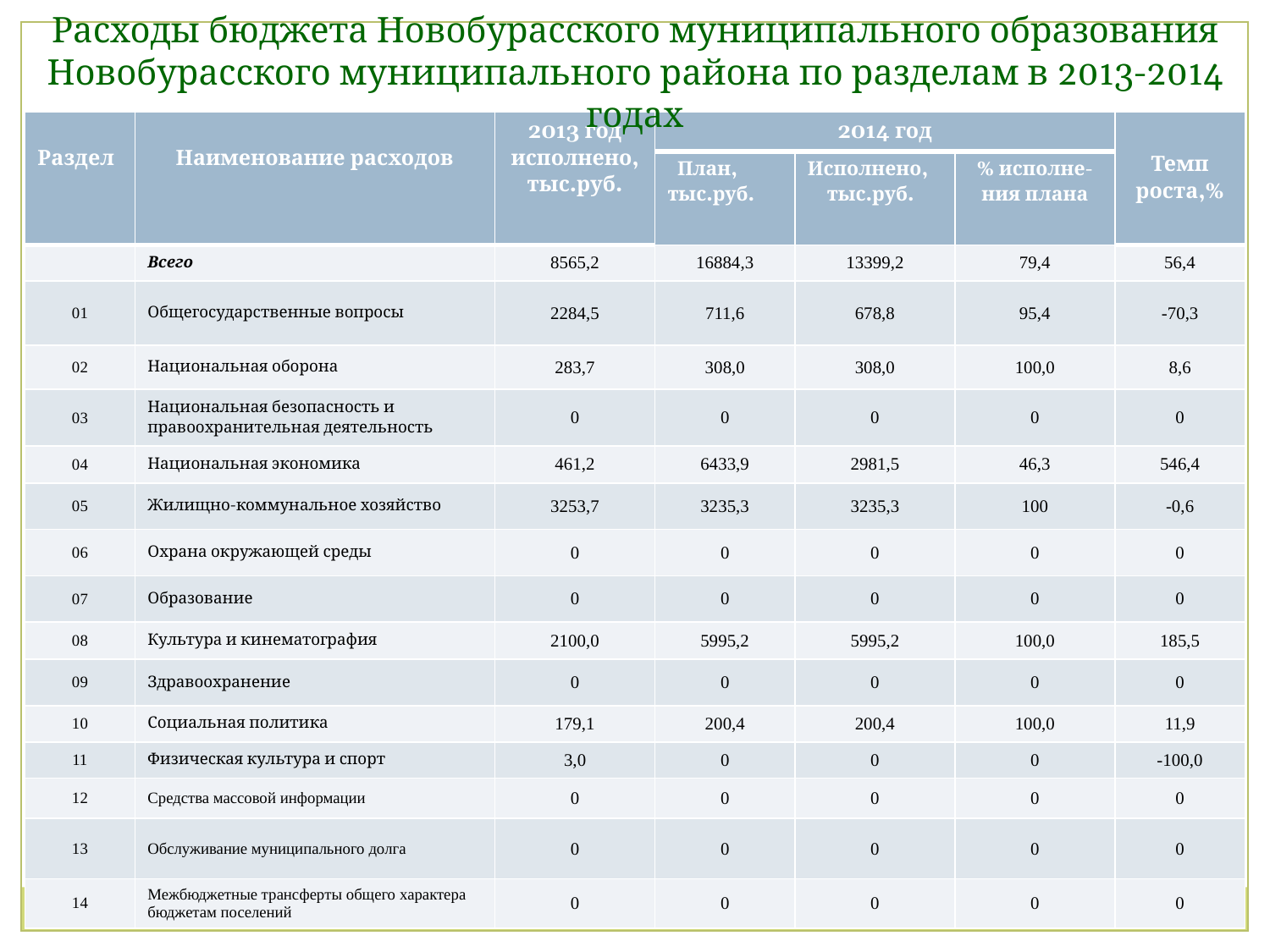

Расходы бюджета Новобурасского муниципального образования Новобурасского муниципального района по разделам в 2013-2014 годах
| Раздел | Наименование расходов | 2013 год исполнено, тыс.руб. | 2014 год |  |  | Темп роста,% |
| --- | --- | --- | --- | --- | --- | --- |
|  |  |  | План, тыс.руб. | Исполнено, тыс.руб. | % исполне- ния плана |  |
|  | Всего | 8565,2 | 16884,3 | 13399,2 | 79,4 | 56,4 |
| 01 | Общегосударственные вопросы | 2284,5 | 711,6 | 678,8 | 95,4 | -70,3 |
| 02 | Национальная оборона | 283,7 | 308,0 | 308,0 | 100,0 | 8,6 |
| 03 | Национальная безопасность и правоохранительная деятельность | 0 | 0 | 0 | 0 | 0 |
| 04 | Национальная экономика | 461,2 | 6433,9 | 2981,5 | 46,3 | 546,4 |
| 05 | Жилищно-коммунальное хозяйство | 3253,7 | 3235,3 | 3235,3 | 100 | -0,6 |
| 06 | Охрана окружающей среды | 0 | 0 | 0 | 0 | 0 |
| 07 | Образование | 0 | 0 | 0 | 0 | 0 |
| 08 | Культура и кинематография | 2100,0 | 5995,2 | 5995,2 | 100,0 | 185,5 |
| 09 | Здравоохранение | 0 | 0 | 0 | 0 | 0 |
| 10 | Социальная политика | 179,1 | 200,4 | 200,4 | 100,0 | 11,9 |
| 11 | Физическая культура и спорт | 3,0 | 0 | 0 | 0 | -100,0 |
| 12 | Средства массовой информации | 0 | 0 | 0 | 0 | 0 |
| 13 | Обслуживание муниципального долга | 0 | 0 | 0 | 0 | 0 |
| 14 | Межбюджетные трансферты общего характера бюджетам поселений | 0 | 0 | 0 | 0 | 0 |